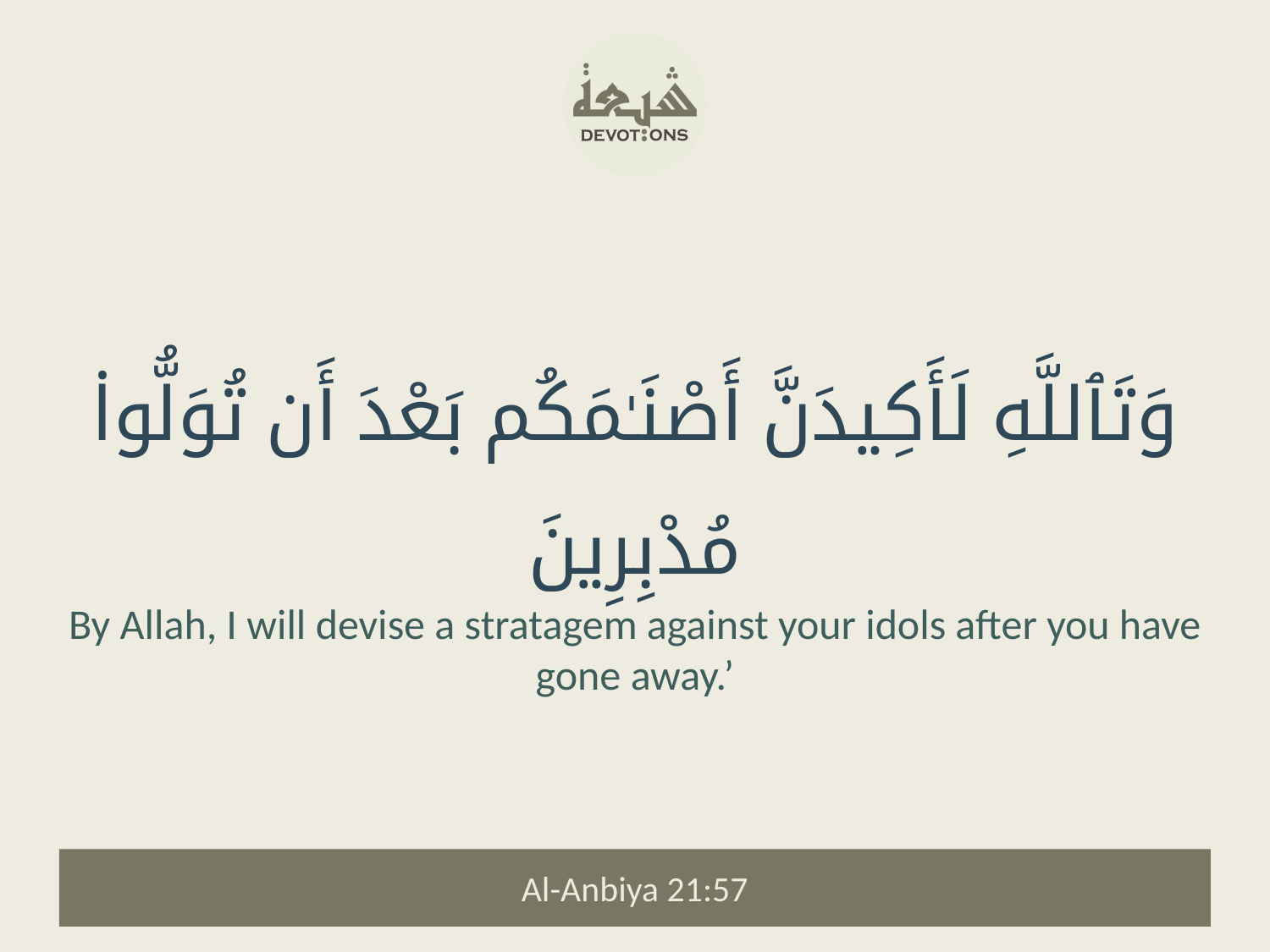

وَتَٱللَّهِ لَأَكِيدَنَّ أَصْنَـٰمَكُم بَعْدَ أَن تُوَلُّوا۟ مُدْبِرِينَ
By Allah, I will devise a stratagem against your idols after you have gone away.’
Al-Anbiya 21:57